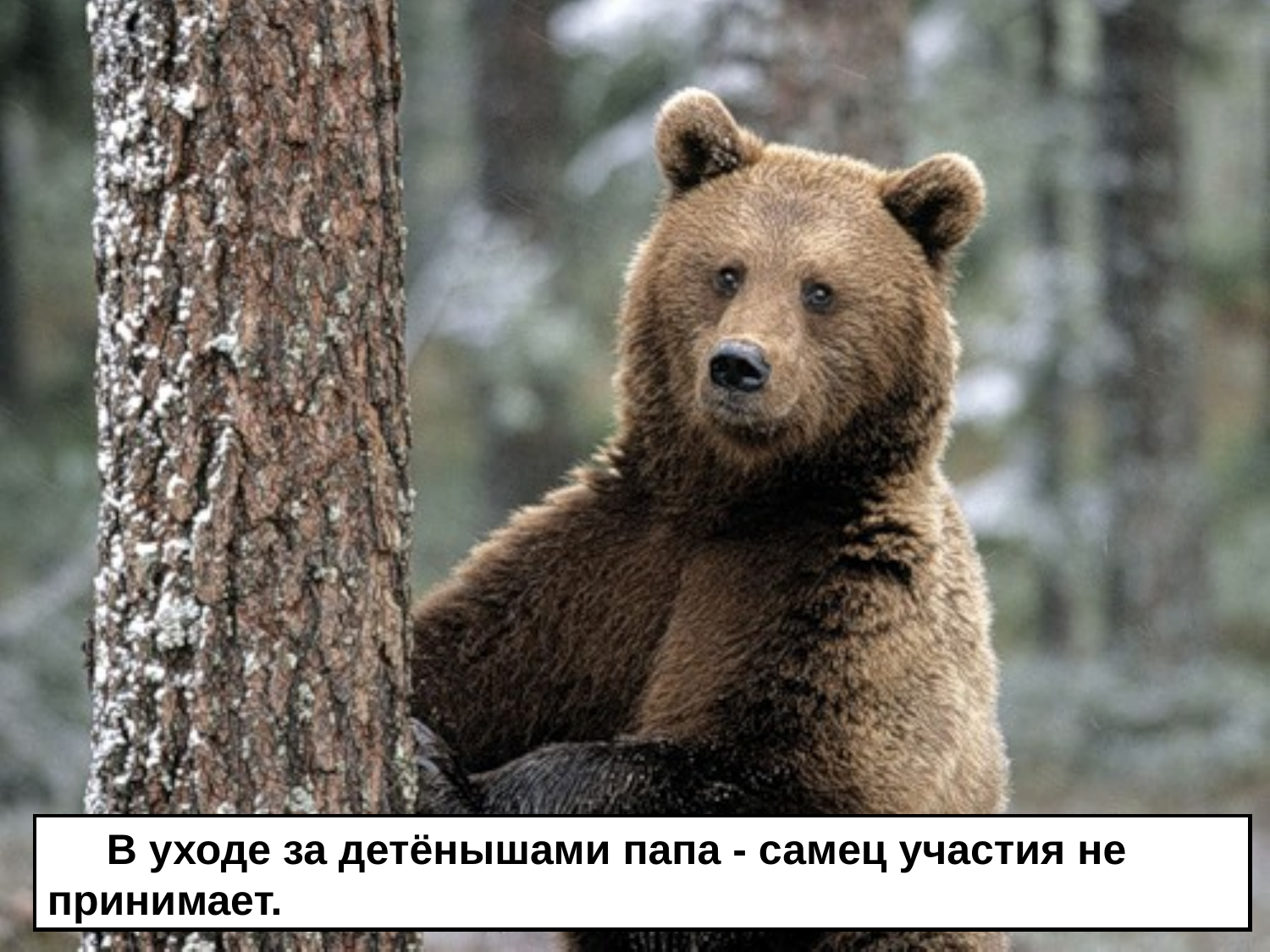

В уходе за детёнышами папа - самец участия не
принимает.